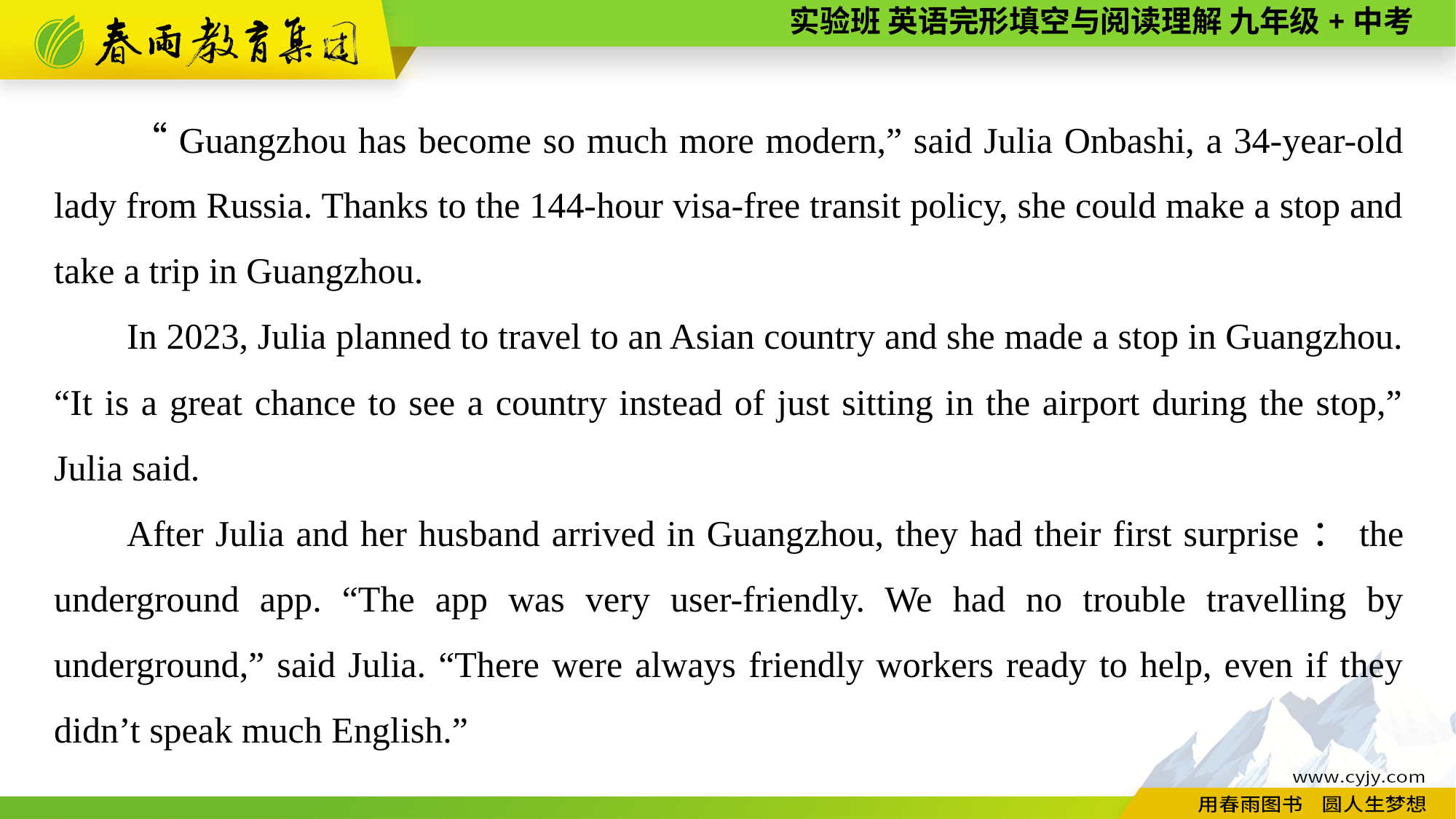

“Guangzhou has become so much more modern,” said Julia Onbashi, a 34-year-old lady from Russia. Thanks to the 144-hour visa-free transit policy, she could make a stop and take a trip in Guangzhou.
In 2023, Julia planned to travel to an Asian country and she made a stop in Guangzhou. “It is a great chance to see a country instead of just sitting in the airport during the stop,” Julia said.
After Julia and her husband arrived in Guangzhou, they had their first surprise：the underground app. “The app was very user-friendly. We had no trouble travelling by underground,” said Julia. “There were always friendly workers ready to help, even if they didn’t speak much English.”